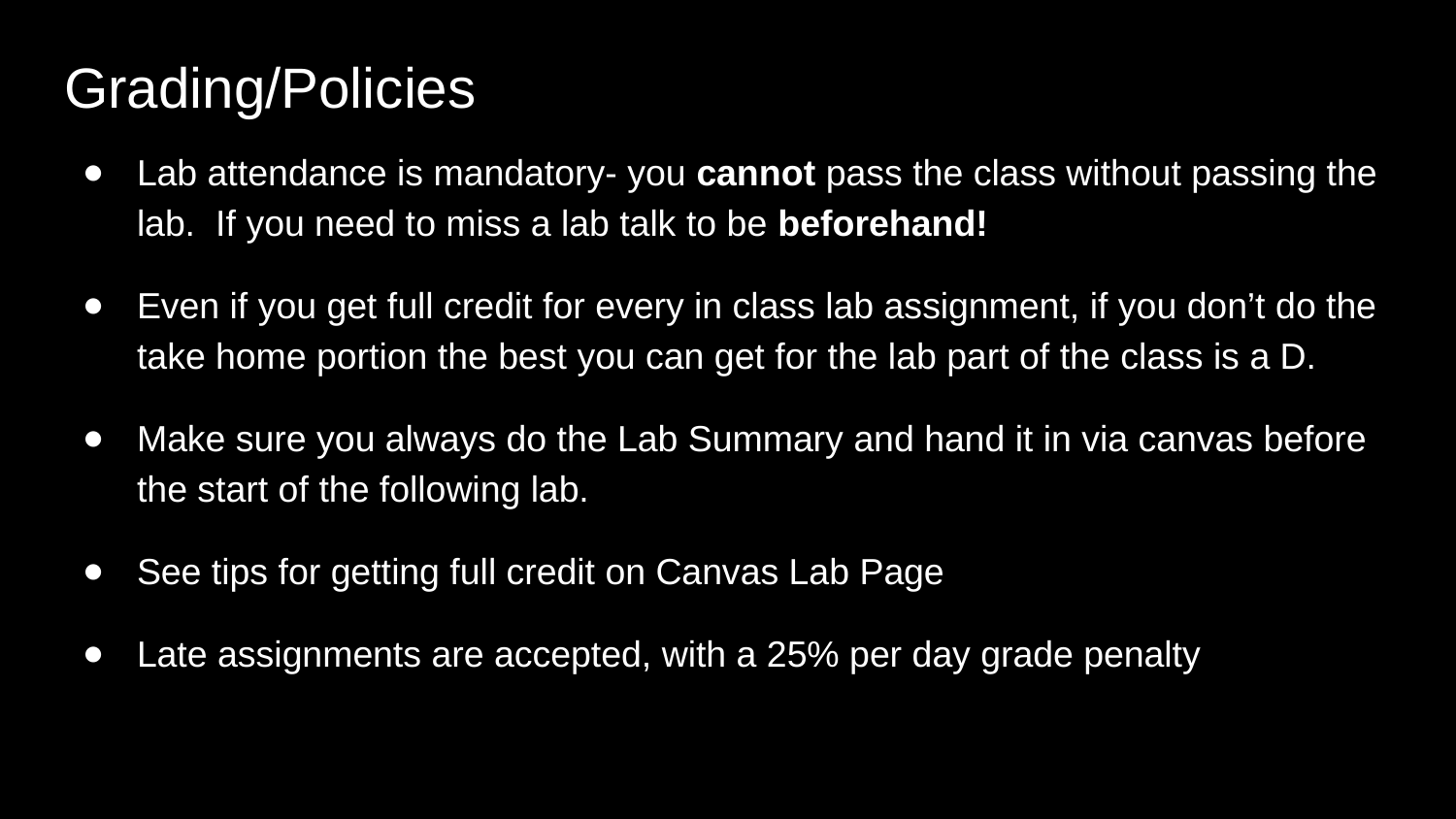

# Grading/Policies
Lab attendance is mandatory- you cannot pass the class without passing the lab.  If you need to miss a lab talk to be beforehand!
Even if you get full credit for every in class lab assignment, if you don’t do the take home portion the best you can get for the lab part of the class is a D.
Make sure you always do the Lab Summary and hand it in via canvas before the start of the following lab.
See tips for getting full credit on Canvas Lab Page
Late assignments are accepted, with a 25% per day grade penalty